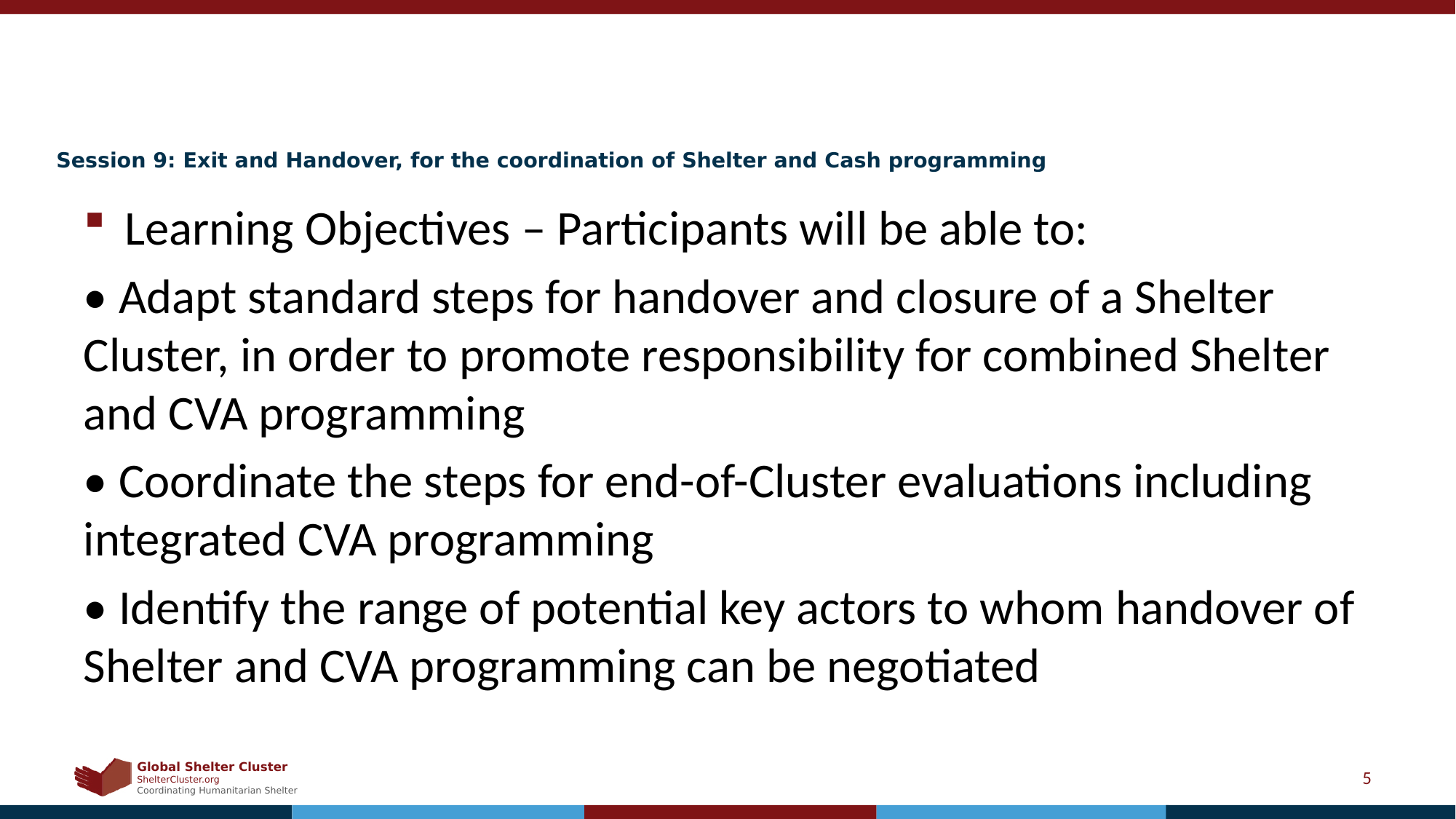

# Session 9: Exit and Handover, for the coordination of Shelter and Cash programming
Learning Objectives – Participants will be able to:
• Adapt standard steps for handover and closure of a Shelter Cluster, in order to promote responsibility for combined Shelter and CVA programming
• Coordinate the steps for end-of-Cluster evaluations including integrated CVA programming
• Identify the range of potential key actors to whom handover of Shelter and CVA programming can be negotiated
5